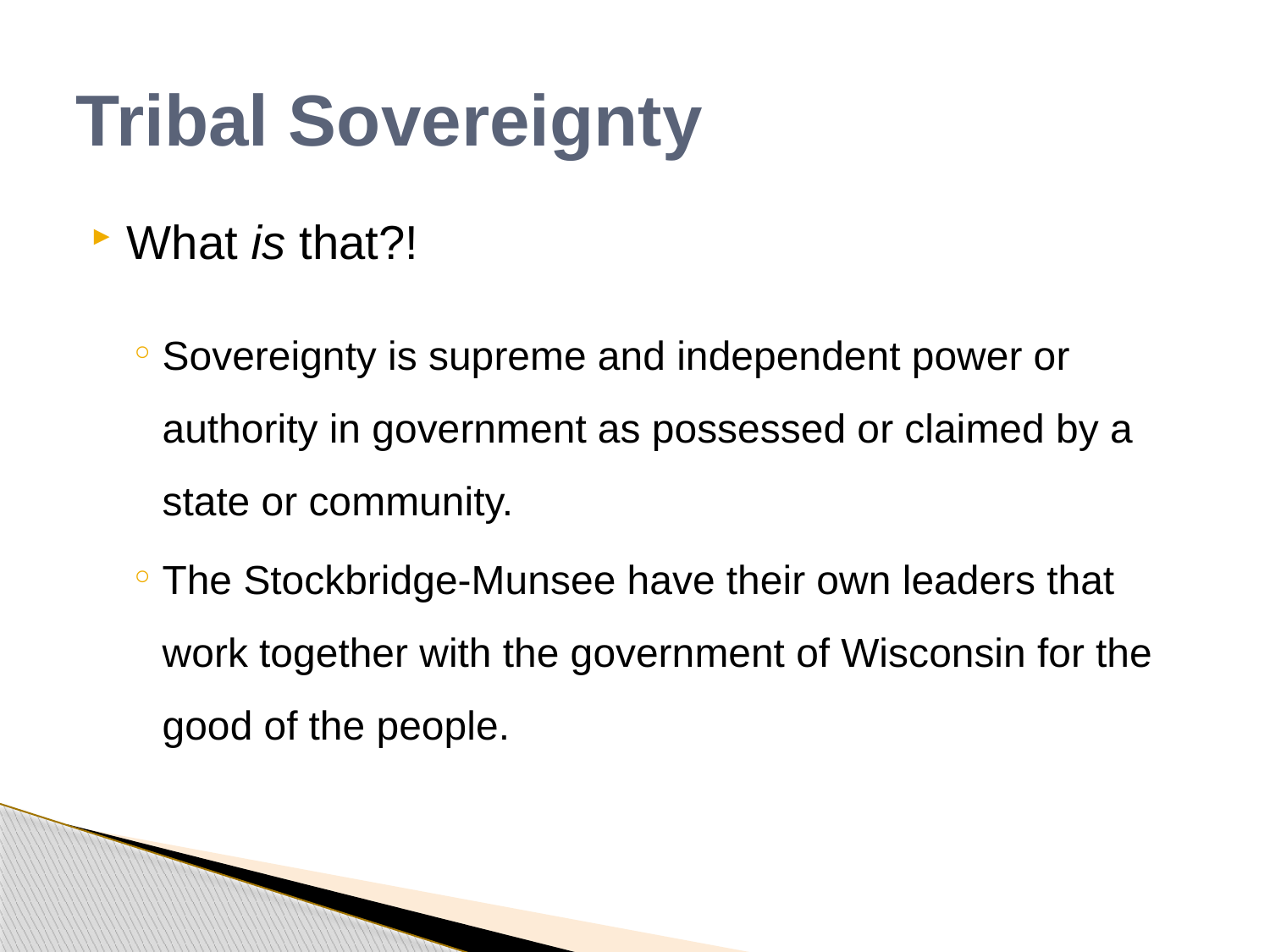

# Tribal Sovereignty
What is that?!

Sovereignty is supreme and independent power or authority in government as possessed or claimed by a state or community.
The Stockbridge-Munsee have their own leaders that work together with the government of Wisconsin for the good of the people.